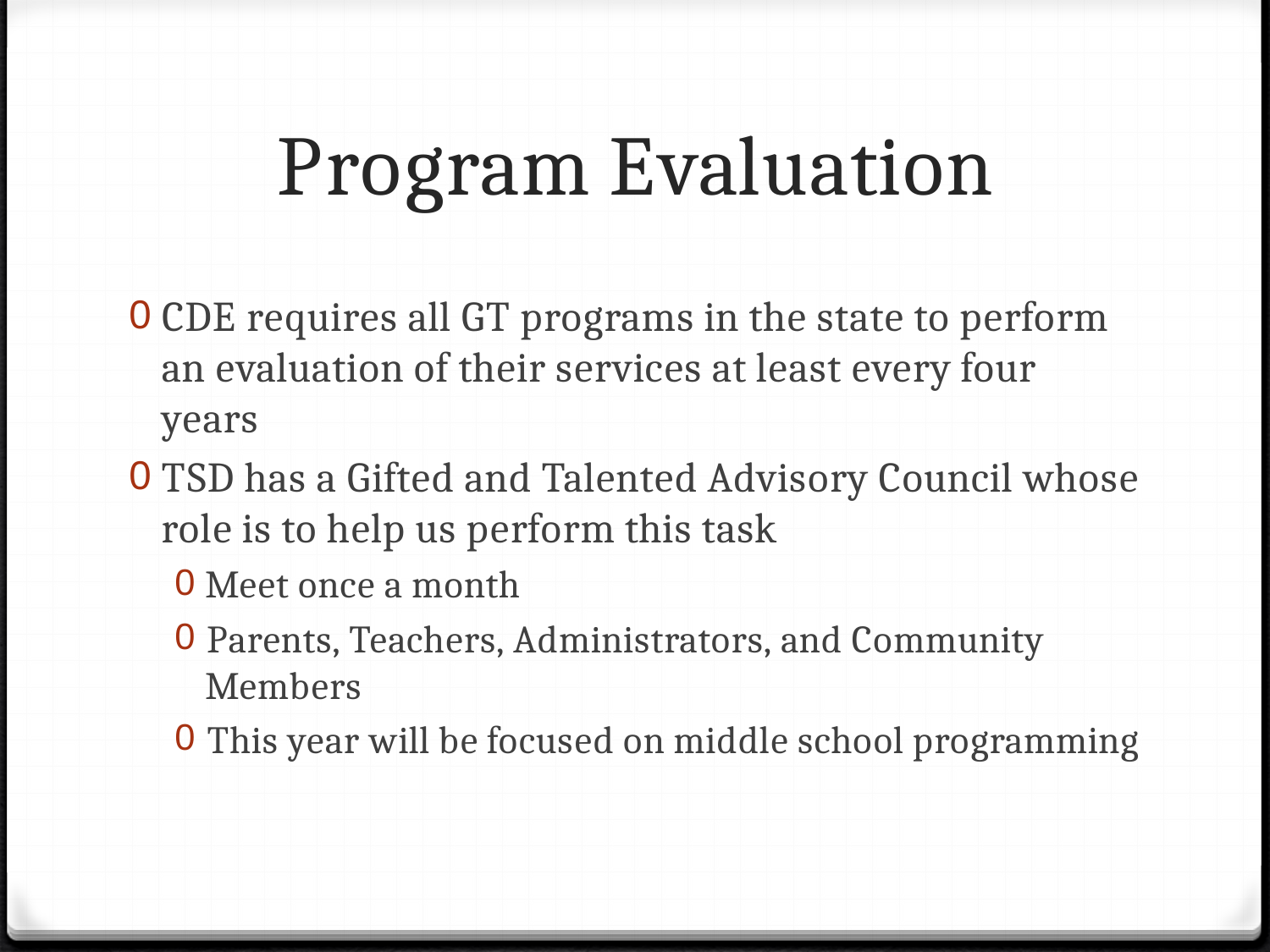

# Program Evaluation
CDE requires all GT programs in the state to perform an evaluation of their services at least every four years
TSD has a Gifted and Talented Advisory Council whose role is to help us perform this task
Meet once a month
Parents, Teachers, Administrators, and Community Members
This year will be focused on middle school programming